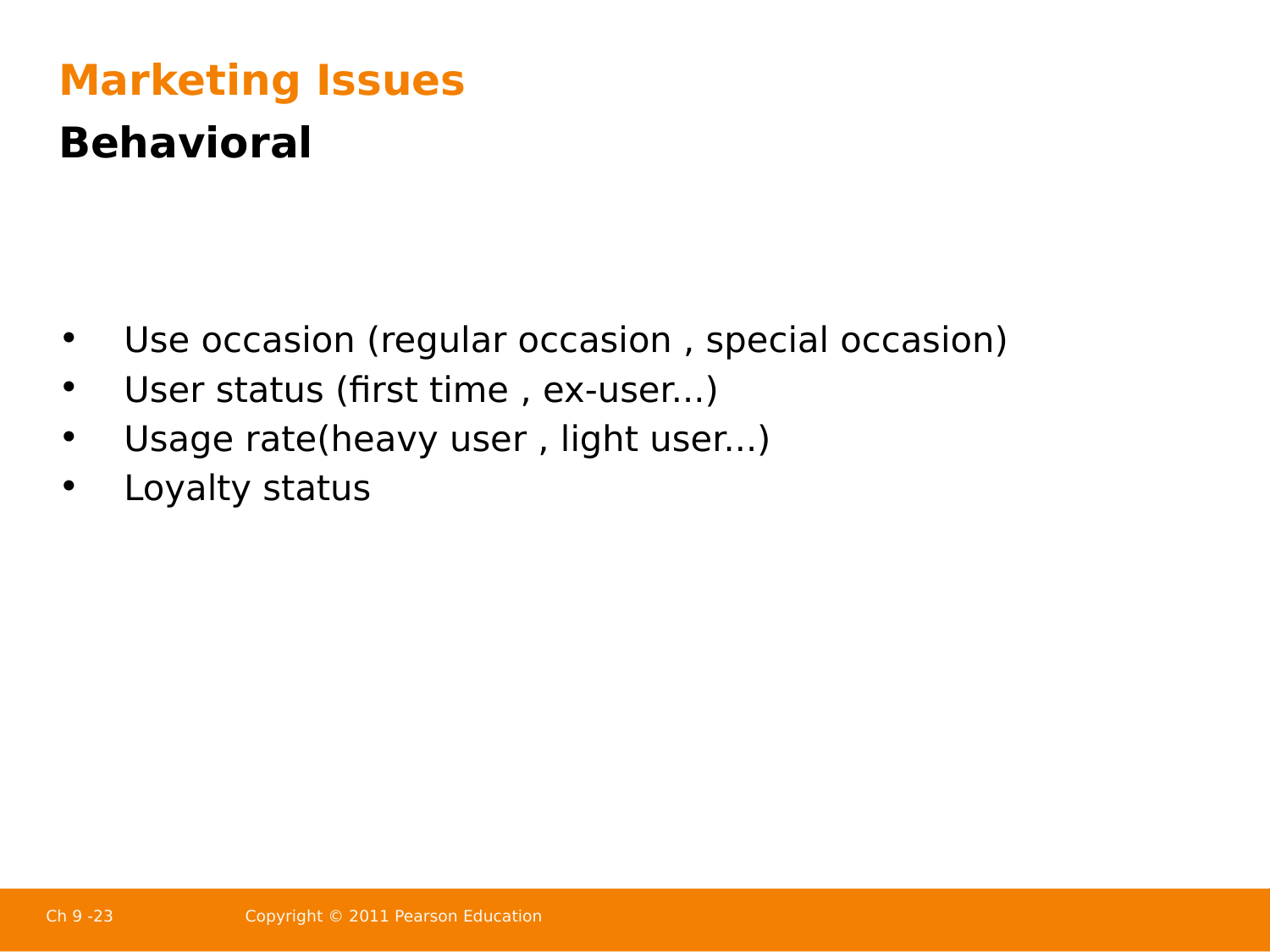

Marketing Issues
Behavioral
Use occasion (regular occasion , special occasion)
User status (first time , ex-user...)
Usage rate(heavy user , light user...)
Loyalty status
Ch 9 -23
Copyright © 2011 Pearson Education